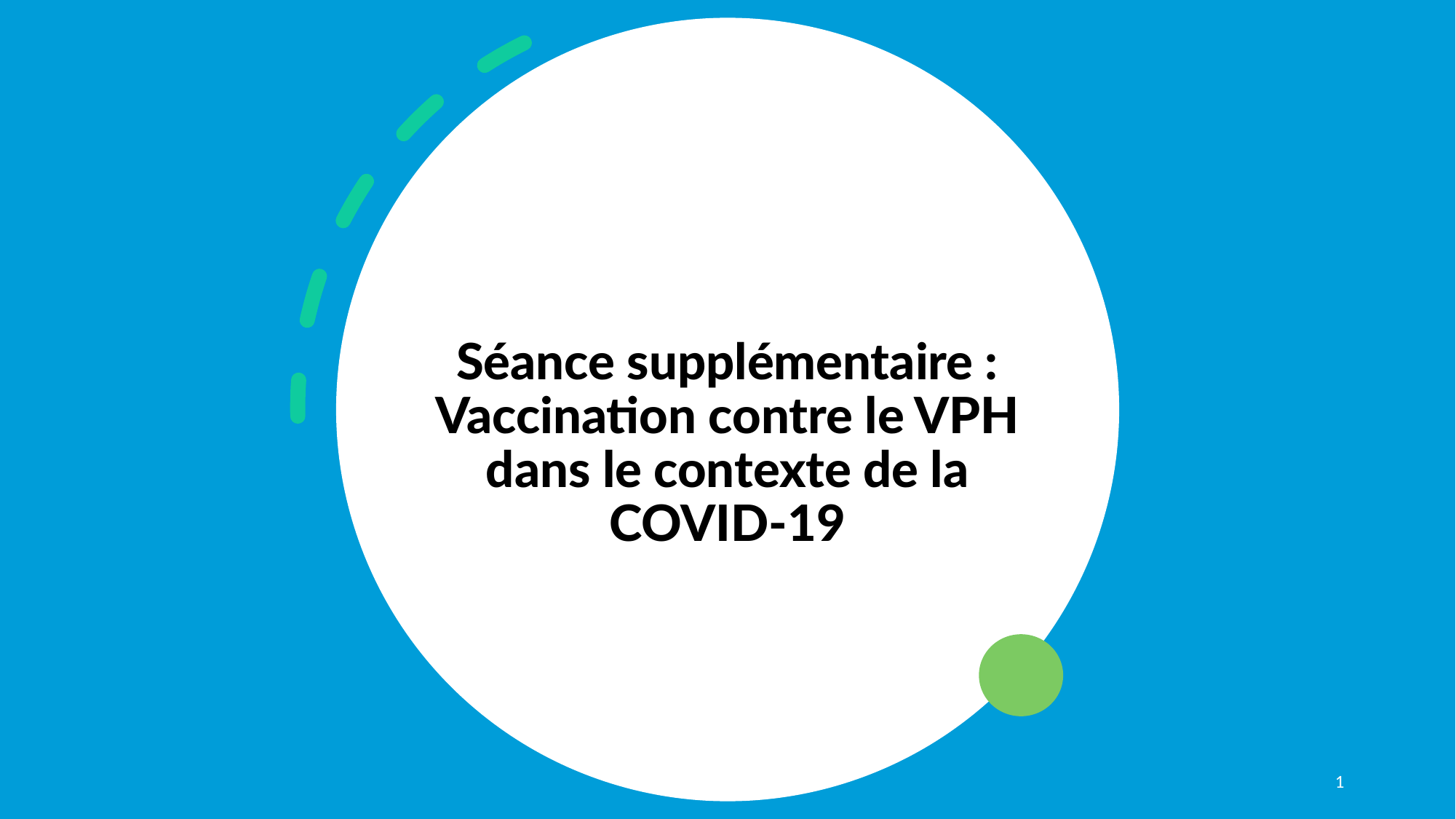

# Séance supplémentaire : Vaccination contre le VPH dans le contexte de la COVID-19

1